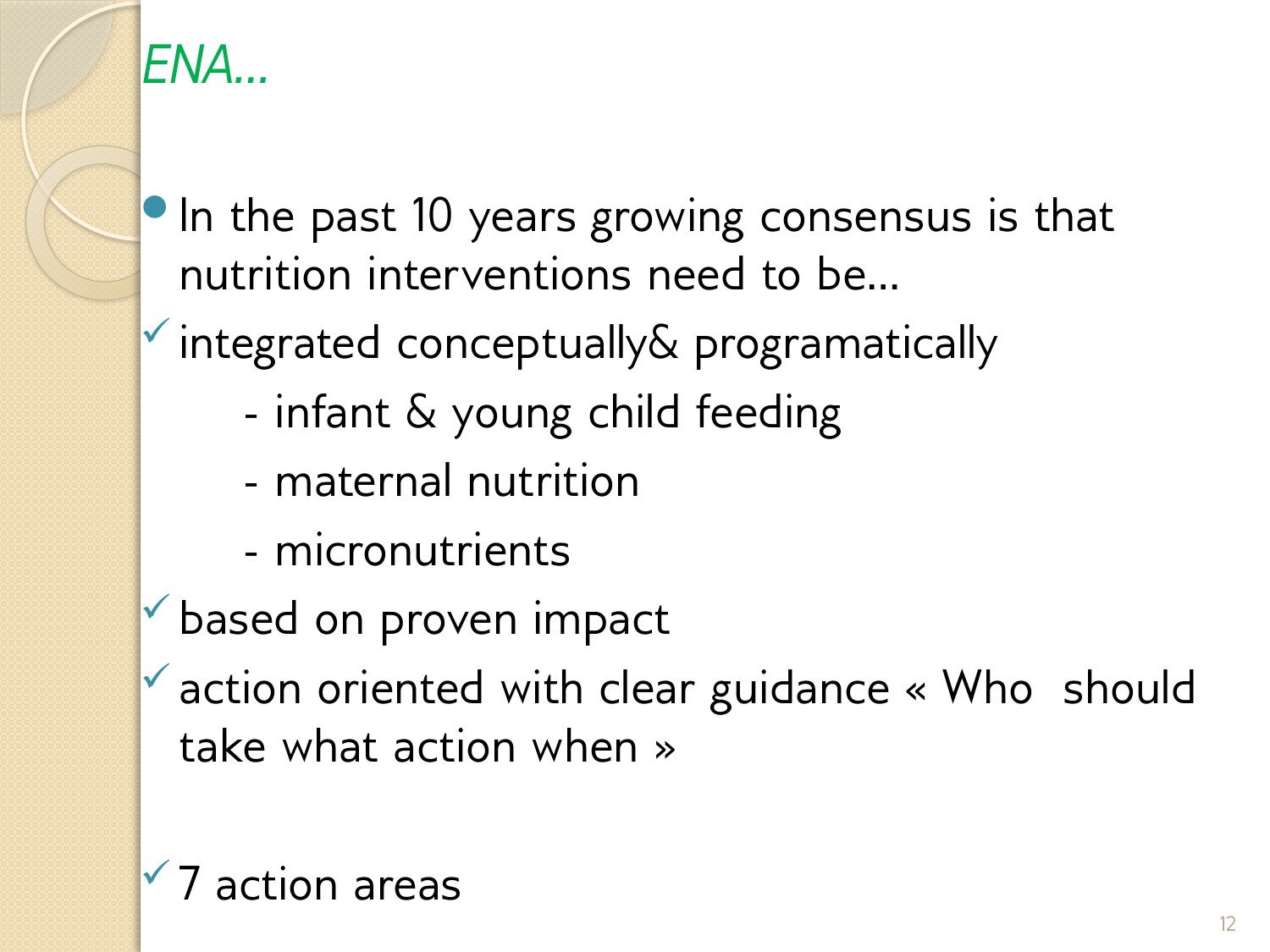

ENA…

In the past 10 years growing consensus is that nutrition interventions need to be…
integrated conceptually& programatically
       - infant & young child feeding
       - maternal nutrition
       - micronutrients
based on proven impact
action oriented with clear guidance « Who  should take what action when »

7 action areas

12